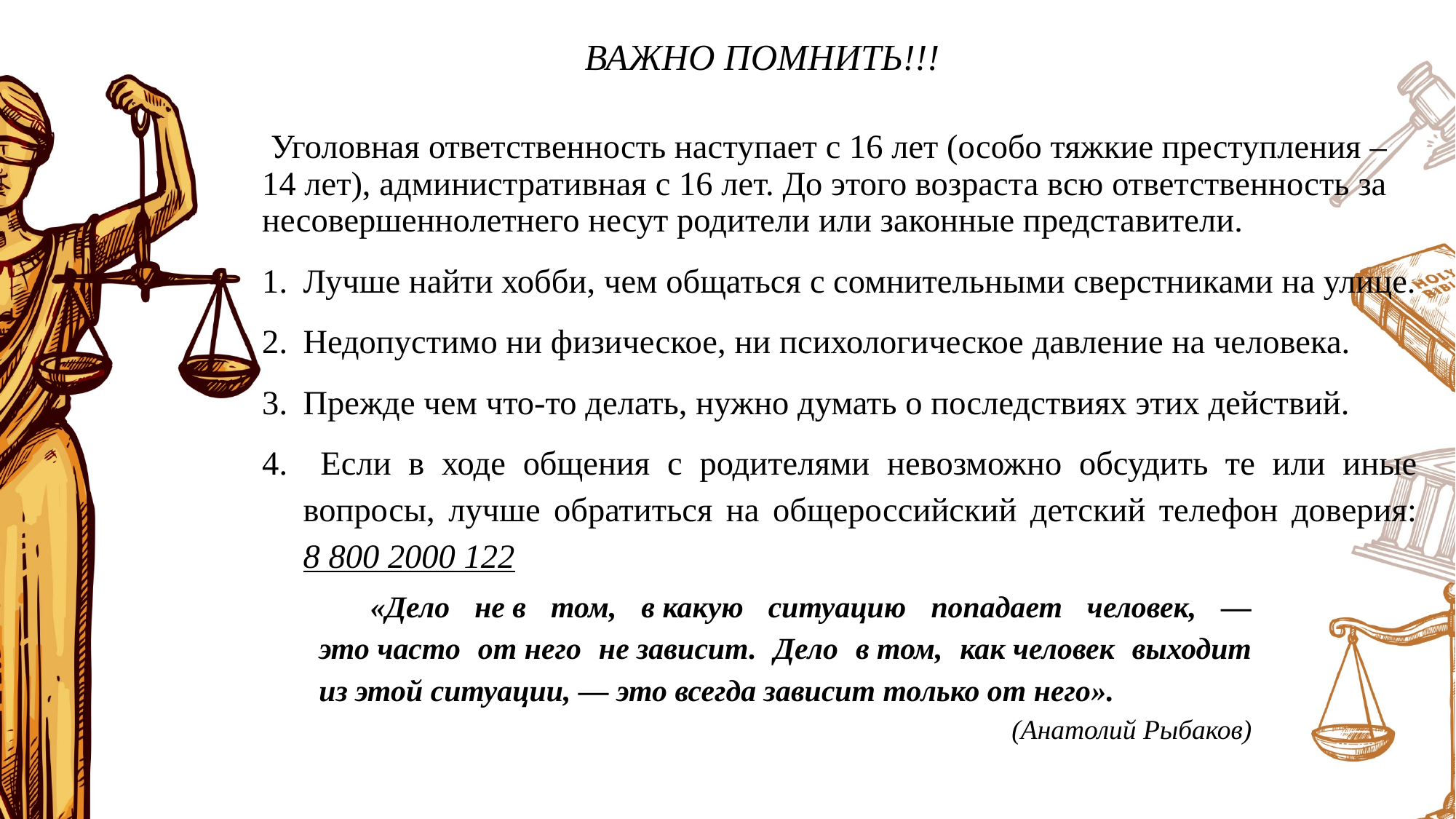

# ВАЖНО ПОМНИТЬ!!!
 Уголовная ответственность наступает с 16 лет (особо тяжкие преступления –14 лет), административная с 16 лет. До этого возраста всю ответственность за несовершеннолетнего несут родители или законные представители.
Лучше найти хобби, чем общаться с сомнительными сверстниками на улице.
Недопустимо ни физическое, ни психологическое давление на человека.
Прежде чем что-то делать, нужно думать о последствиях этих действий.
 Если в ходе общения с родителями невозможно обсудить те или иные вопросы, лучше обратиться на общероссийский детский телефон доверия: 8 800 2000 122

 «Дело не в том, в какую ситуацию попадает человек, — это часто от него не зависит. Дело в том, как человек выходит из этой ситуации, — это всегда зависит только от него».
 (Анатолий Рыбаков)